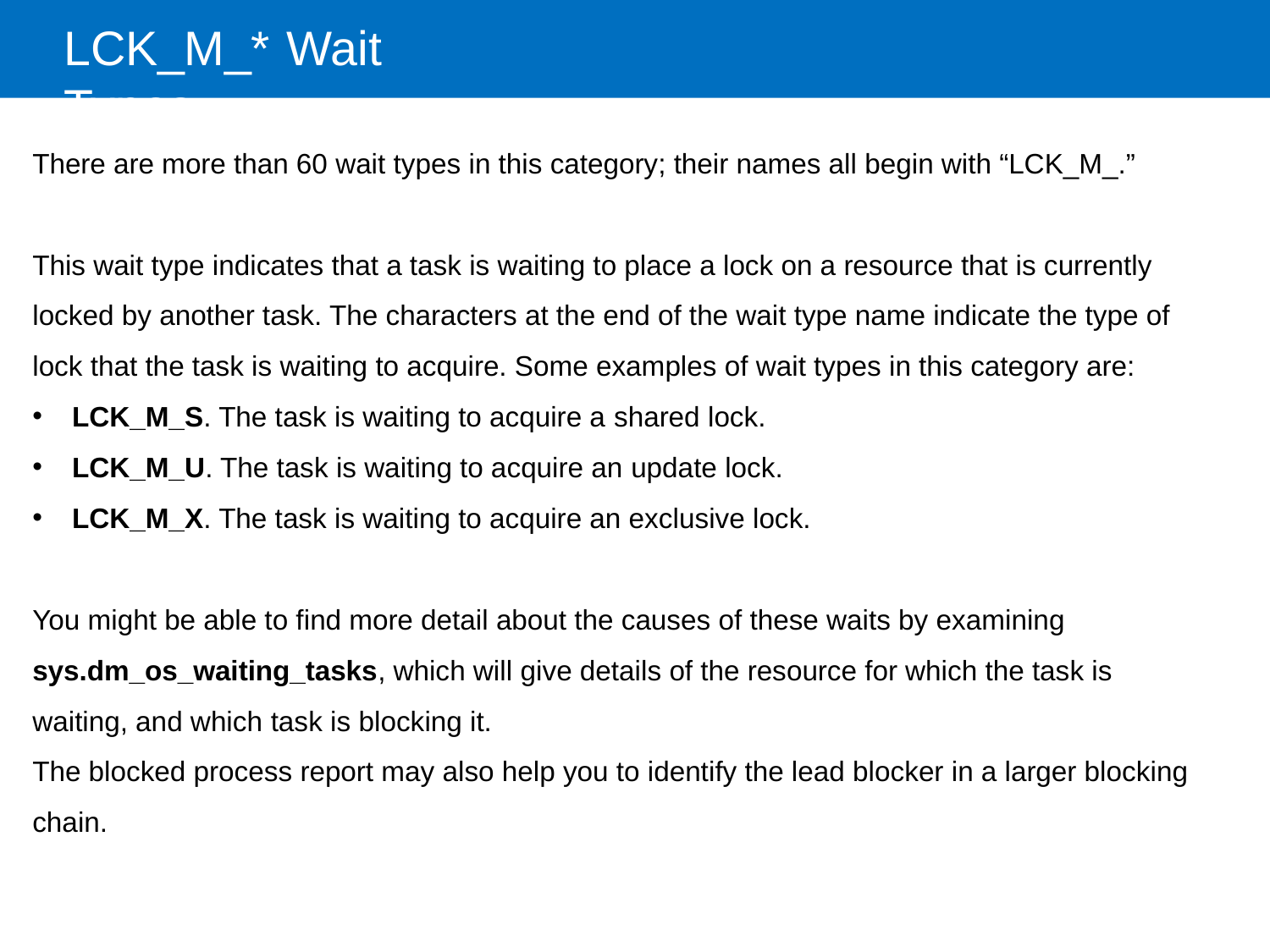

# LCK_M_* Wait Types
There are more than 60 wait types in this category; their names all begin with “LCK_M_.”

This wait type indicates that a task is waiting to place a lock on a resource that is currently locked by another task. The characters at the end of the wait type name indicate the type of lock that the task is waiting to acquire. Some examples of wait types in this category are:
LCK_M_S. The task is waiting to acquire a shared lock.
LCK_M_U. The task is waiting to acquire an update lock.
LCK_M_X. The task is waiting to acquire an exclusive lock.

You might be able to find more detail about the causes of these waits by examining
sys.dm_os_waiting_tasks, which will give details of the resource for which the task is waiting, and which task is blocking it.
The blocked process report may also help you to identify the lead blocker in a larger blocking chain.